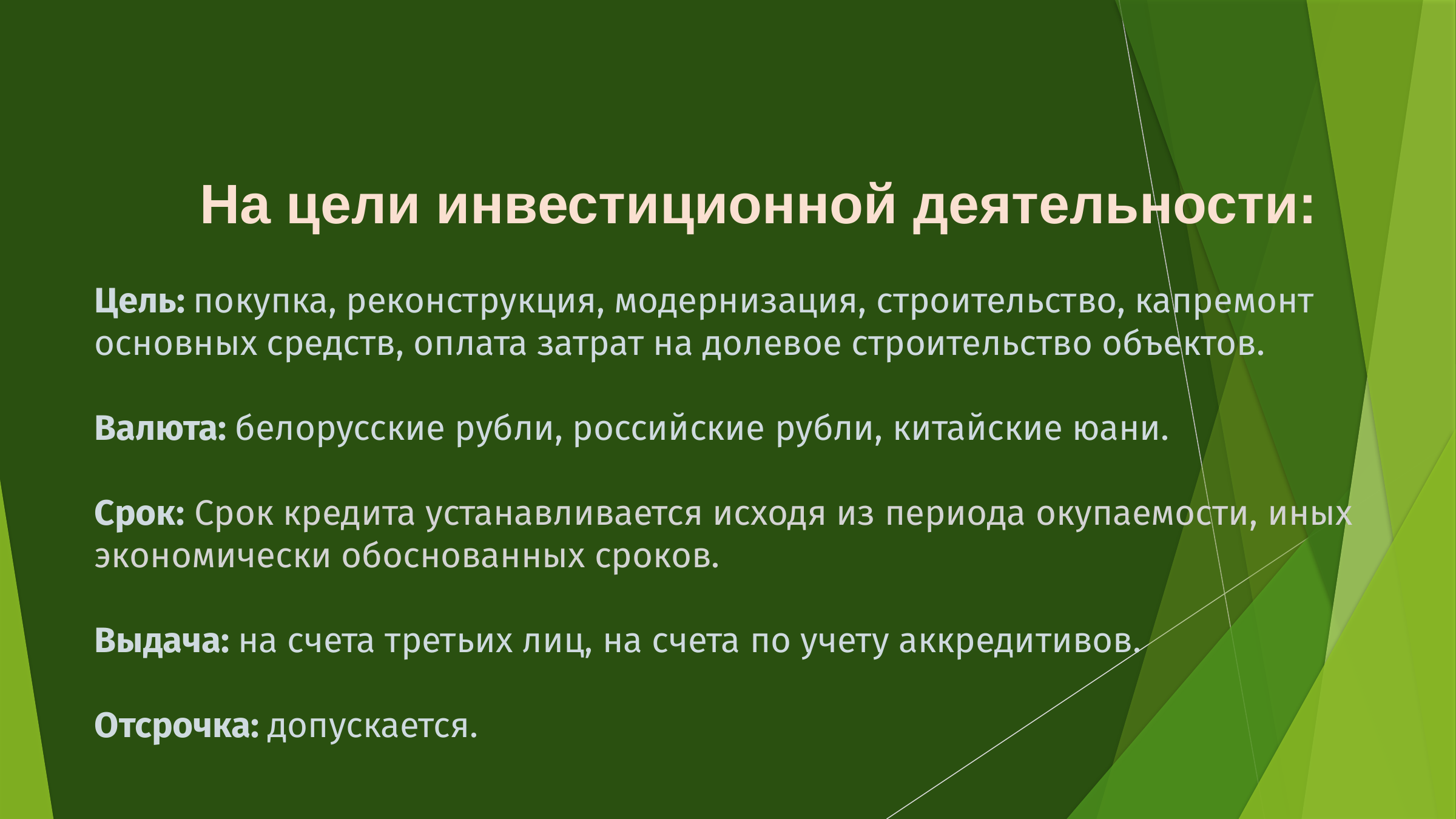

На цели инвестиционной деятельности:

Цель: покупка, реконструкция, модернизация, строительство, капремонт основных средств, оплата затрат на долевое строительство объектов.

Валюта: белорусские рубли, российские рубли, китайские юани.

Срок: Срок кредита устанавливается исходя из периода окупаемости, иных экономически обоснованных сроков.

Выдача: на счета третьих лиц, на счета по учету аккредитивов.

Отсрочка: допускается.